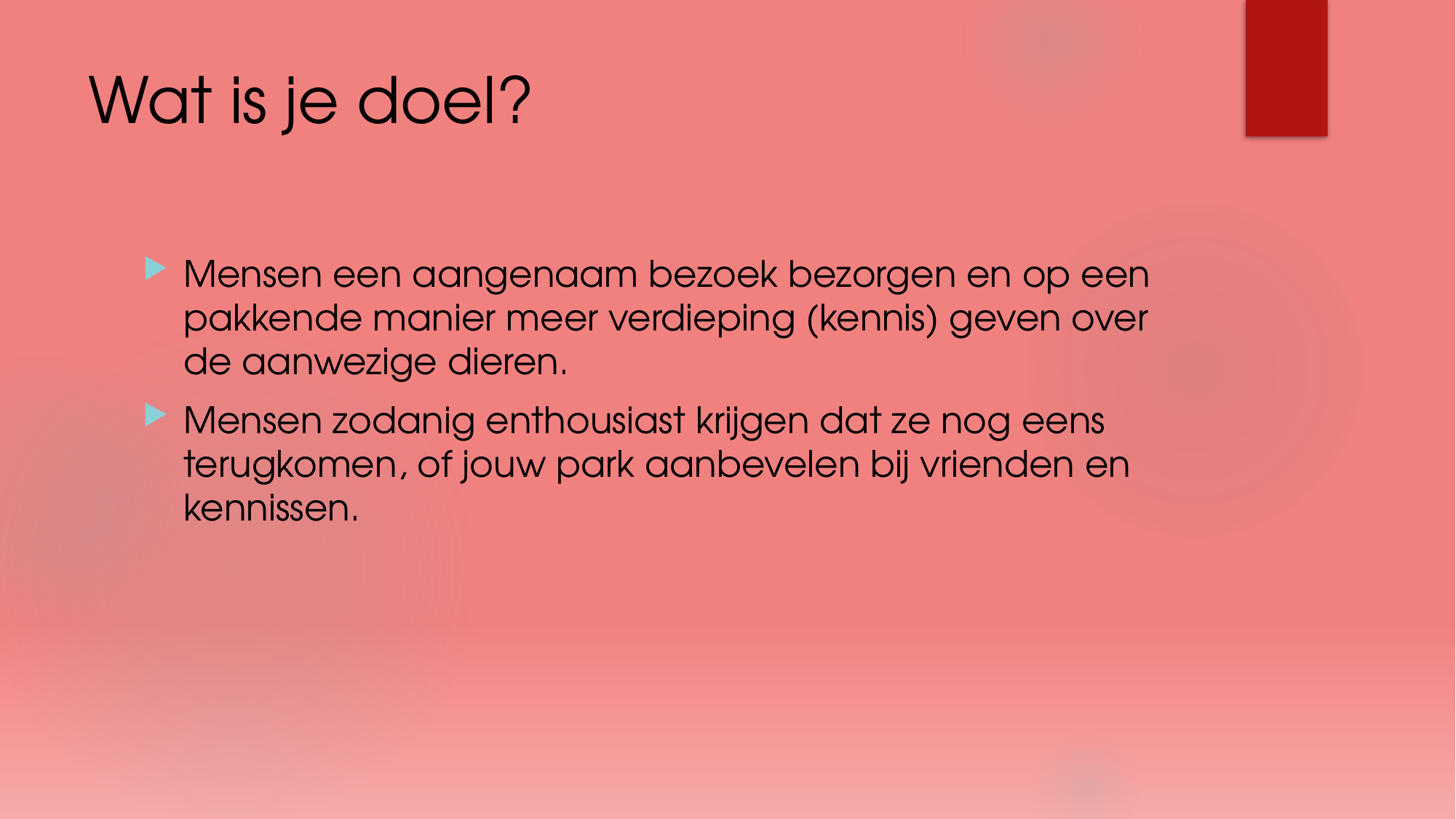

# Wat is je doel?
Mensen een aangenaam bezoek bezorgen en op een pakkende manier meer verdieping (kennis) geven over de aanwezige dieren.
Mensen zodanig enthousiast krijgen dat ze nog eens terugkomen, of jouw park aanbevelen bij vrienden en kennissen.